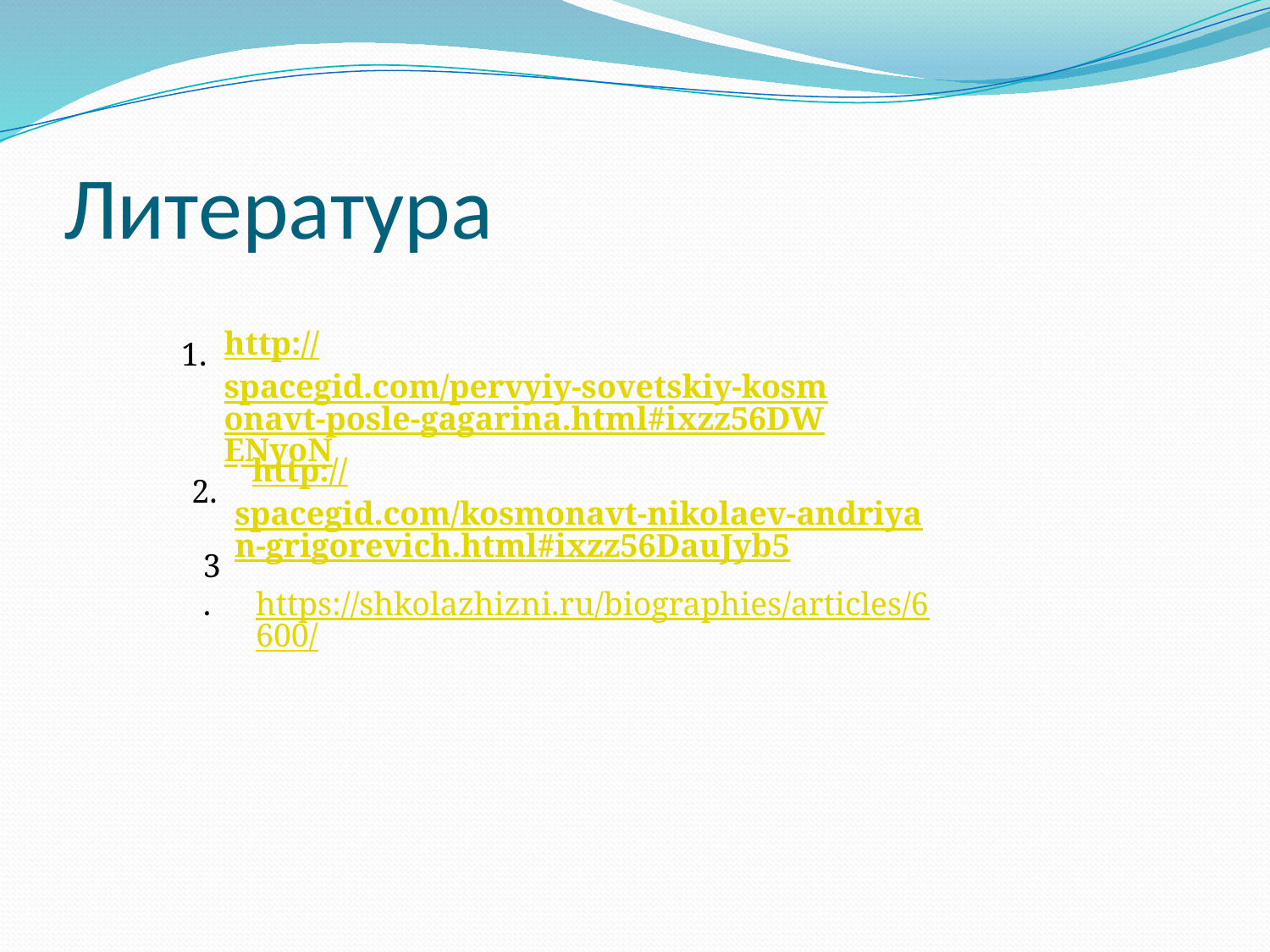

# Литература
http://spacegid.com/pervyiy-sovetskiy-kosmonavt-posle-gagarina.html#ixzz56DWENyoN

1.
: http://spacegid.com/kosmonavt-nikolaev-andriyan-grigorevich.html#ixzz56DauJyb5

2.
3.
 https://shkolazhizni.ru/biographies/articles/6600/